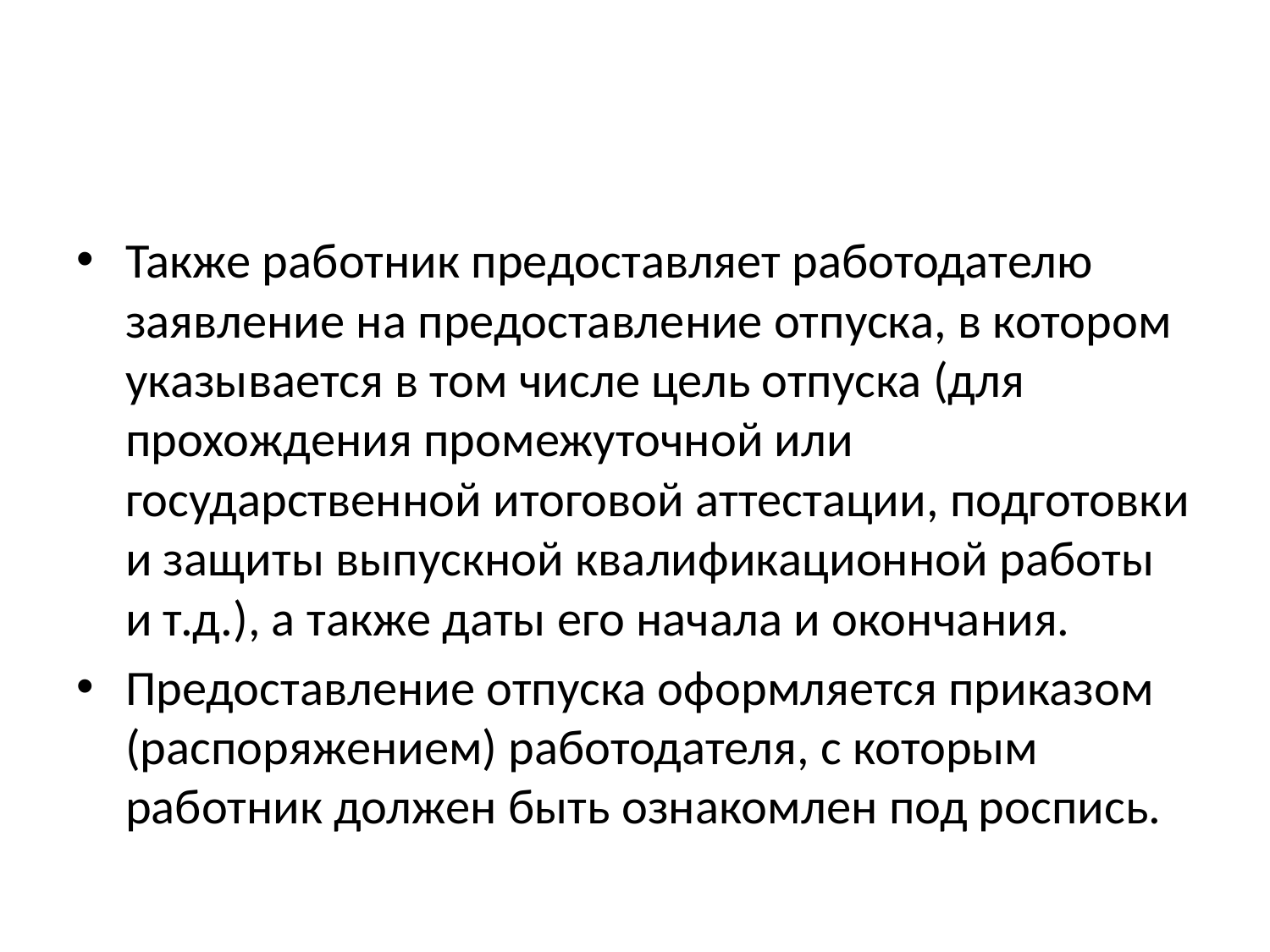

#
Также работник предоставляет работодателю заявление на предоставление отпуска, в котором указывается в том числе цель отпуска (для прохождения промежуточной или государственной итоговой аттестации, подготовки и защиты выпускной квалификационной работы и т.д.), а также даты его начала и окончания.
Предоставление отпуска оформляется приказом (распоряжением) работодателя, с которым работник должен быть ознакомлен под роспись.